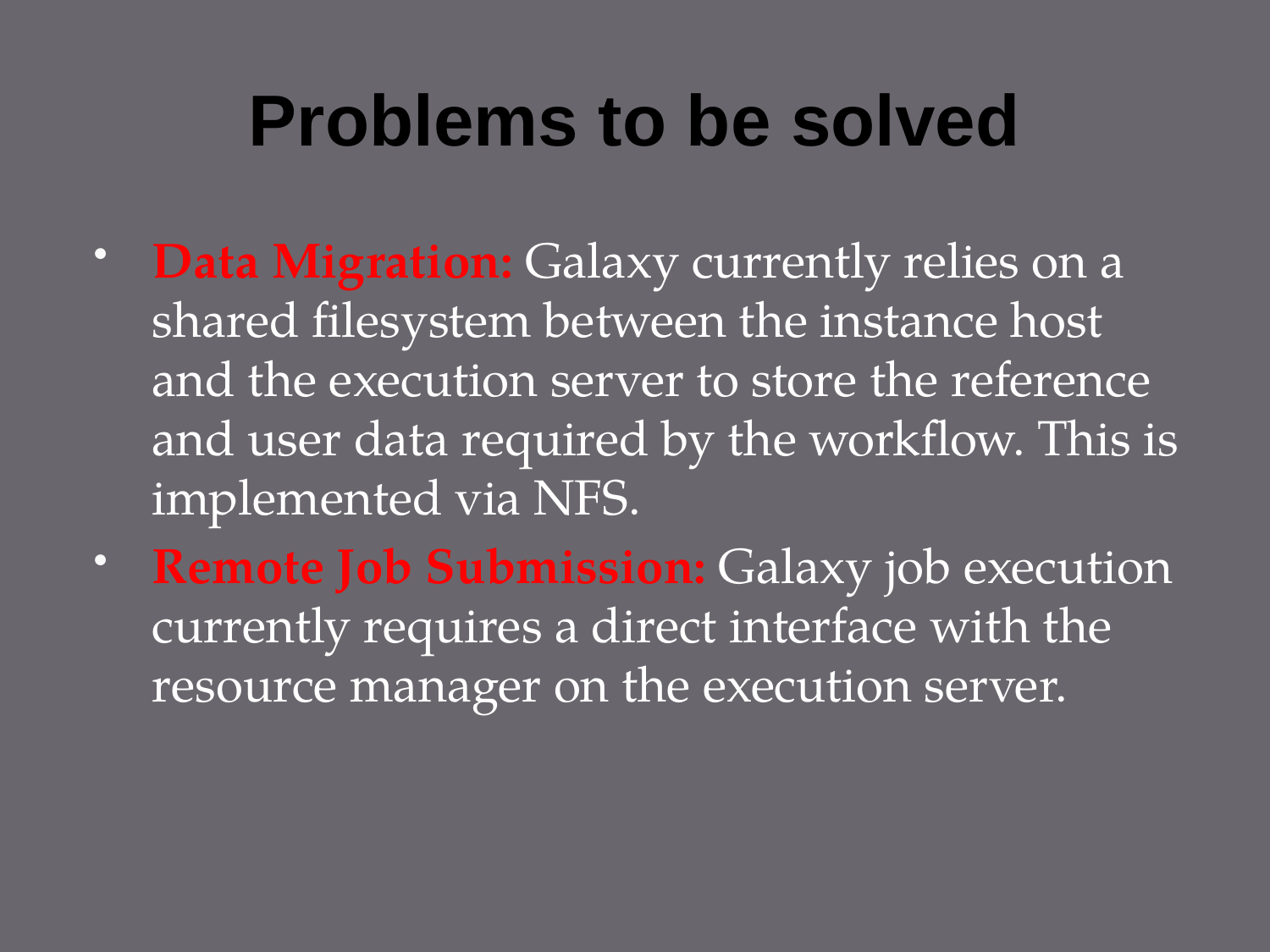

# Problems to be solved
Data Migration: Galaxy currently relies on a shared filesystem between the instance host and the execution server to store the reference and user data required by the workflow. This is implemented via NFS.
Remote Job Submission: Galaxy job execution currently requires a direct interface with the resource manager on the execution server.